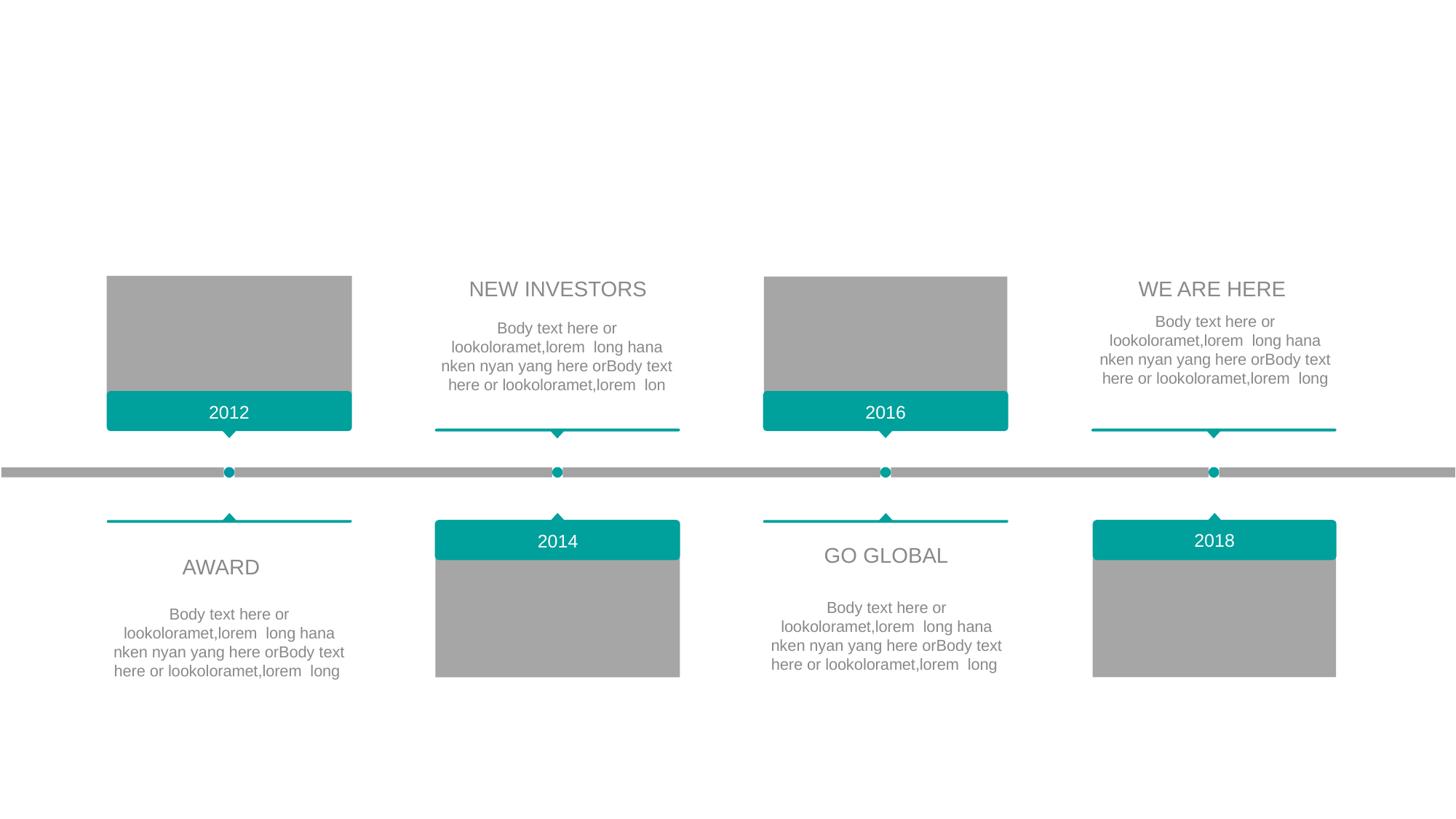

NEW INVESTORS
WE ARE HERE

Body text here or lookoloramet,lorem  long hana nken nyan yang here orBody text here or lookoloramet,lorem  long
Body text here or lookoloramet,lorem  long hana nken nyan yang here orBody text here or lookoloramet,lorem  lon

2016
2012

2018
2014
GO GLOBAL
AWARD

Body text here or lookoloramet,lorem  long hana nken nyan yang here orBody text here or lookoloramet,lorem  long
Body text here or lookoloramet,lorem  long hana nken nyan yang here orBody text here or lookoloramet,lorem  long